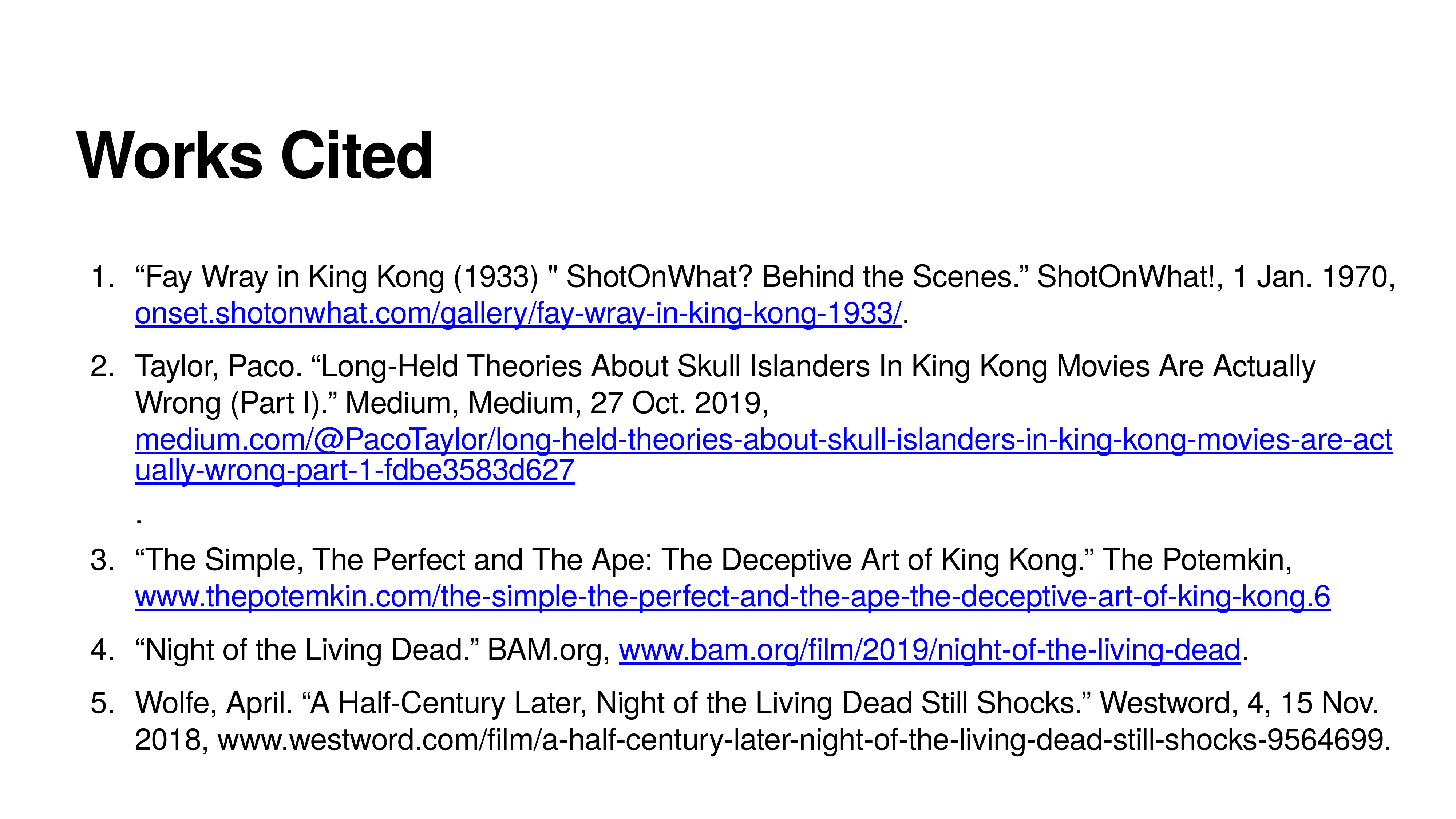

# Works Cited
“Fay Wray in King Kong (1933) " ShotOnWhat? Behind the Scenes.” ShotOnWhat!, 1 Jan. 1970, onset.shotonwhat.com/gallery/fay-wray-in-king-kong-1933/.
Taylor, Paco. “Long-Held Theories About Skull Islanders In King Kong Movies Are Actually Wrong (Part I).” Medium, Medium, 27 Oct. 2019, medium.com/@PacoTaylor/long-held-theories-about-skull-islanders-in-king-kong-movies-are-actually-wrong-part-1-fdbe3583d627.
“The Simple, The Perfect and The Ape: The Deceptive Art of King Kong.” The Potemkin, www.thepotemkin.com/the-simple-the-perfect-and-the-ape-the-deceptive-art-of-king-kong.6
“Night of the Living Dead.” BAM.org, www.bam.org/film/2019/night-of-the-living-dead.
Wolfe, April. “A Half-Century Later, Night of the Living Dead Still Shocks.” Westword, 4, 15 Nov. 2018, www.westword.com/film/a-half-century-later-night-of-the-living-dead-still-shocks-9564699.